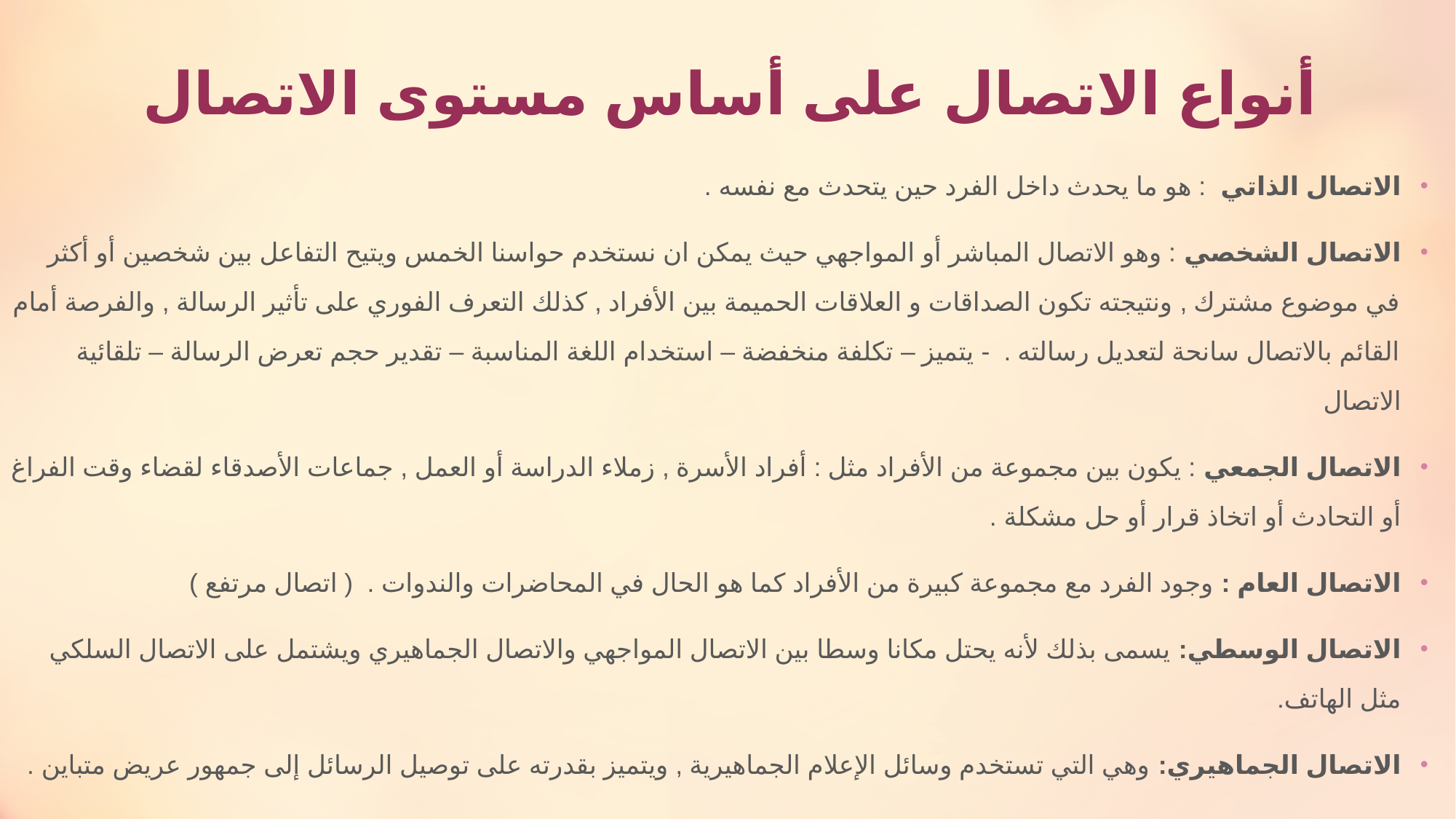

# أنواع الاتصال على أساس مستوى الاتصال
الاتصال الذاتي  : هو ما يحدث داخل الفرد حين يتحدث مع نفسه .
الاتصال الشخصي : وهو الاتصال المباشر أو المواجهي حيث يمكن ان نستخدم حواسنا الخمس ويتيح التفاعل بين شخصين أو أكثر في موضوع مشترك , ونتيجته تكون الصداقات و العلاقات الحميمة بين الأفراد , كذلك التعرف الفوري على تأثير الرسالة , والفرصة أمام القائم بالاتصال سانحة لتعديل رسالته .  - يتميز – تكلفة منخفضة – استخدام اللغة المناسبة – تقدير حجم تعرض الرسالة – تلقائية الاتصال
الاتصال الجمعي : يكون بين مجموعة من الأفراد مثل : أفراد الأسرة , زملاء الدراسة أو العمل , جماعات الأصدقاء لقضاء وقت الفراغ أو التحادث أو اتخاذ قرار أو حل مشكلة .
الاتصال العام : وجود الفرد مع مجموعة كبيرة من الأفراد كما هو الحال في المحاضرات والندوات .  ( اتصال مرتفع )
الاتصال الوسطي: يسمى بذلك لأنه يحتل مكانا وسطا بين الاتصال المواجهي والاتصال الجماهيري ويشتمل على الاتصال السلكي مثل الهاتف.
الاتصال الجماهيري: وهي التي تستخدم وسائل الإعلام الجماهيرية , ويتميز بقدرته على توصيل الرسائل إلى جمهور عريض متباين .